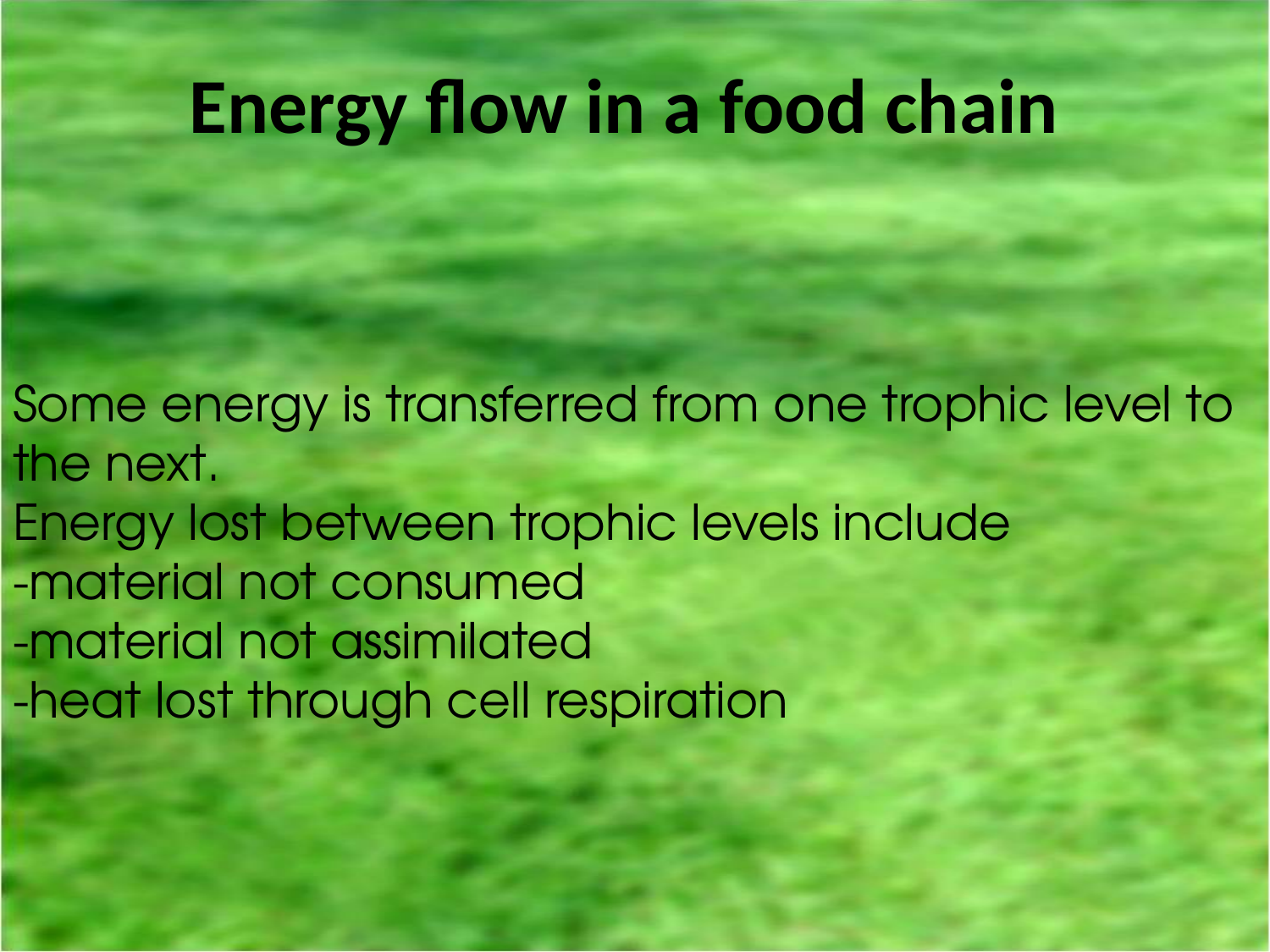

# Energy flow in a food chain
Some energy is transferred from one trophic level to the next.
Energy lost between trophic levels include
-material not consumed
-material not assimilated
-heat lost through cell respiration